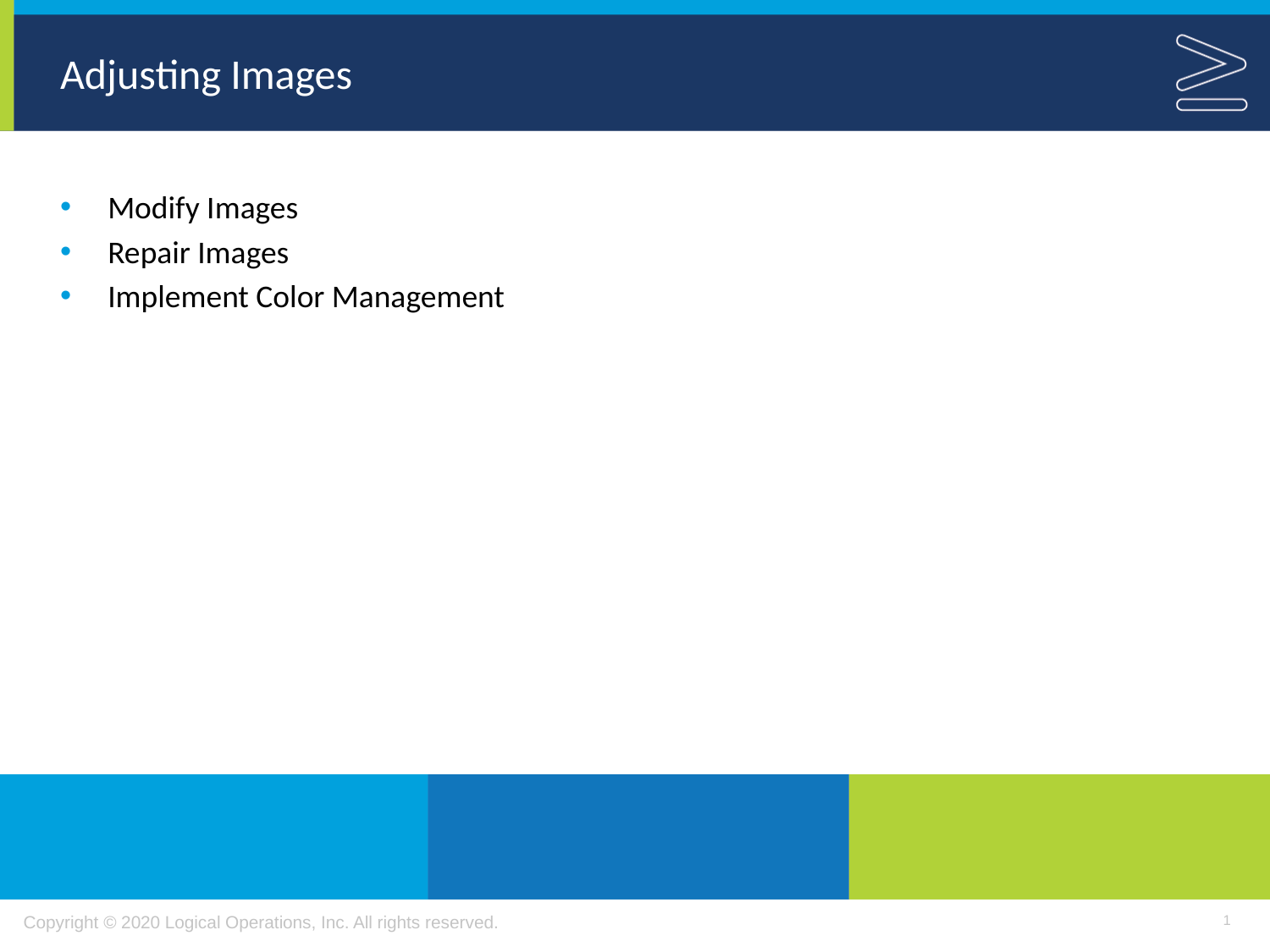

# Adjusting Images
Modify Images
Repair Images
Implement Color Management
1